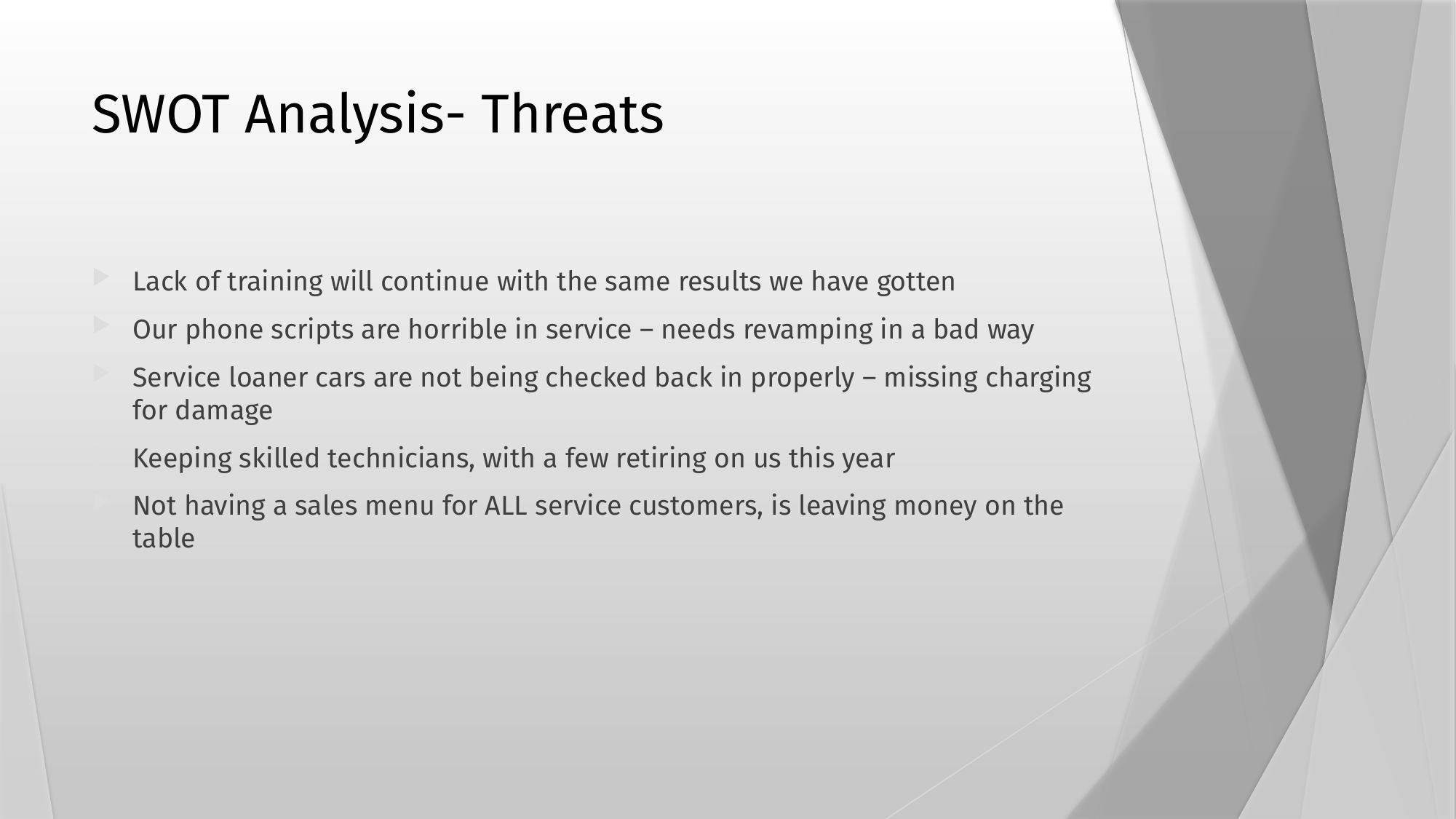

# SWOT Analysis- Threats
Lack of training will continue with the same results we have gotten
Our phone scripts are horrible in service – needs revamping in a bad way
Service loaner cars are not being checked back in properly – missing charging for damage
Keeping skilled technicians, with a few retiring on us this year
Not having a sales menu for ALL service customers, is leaving money on the table